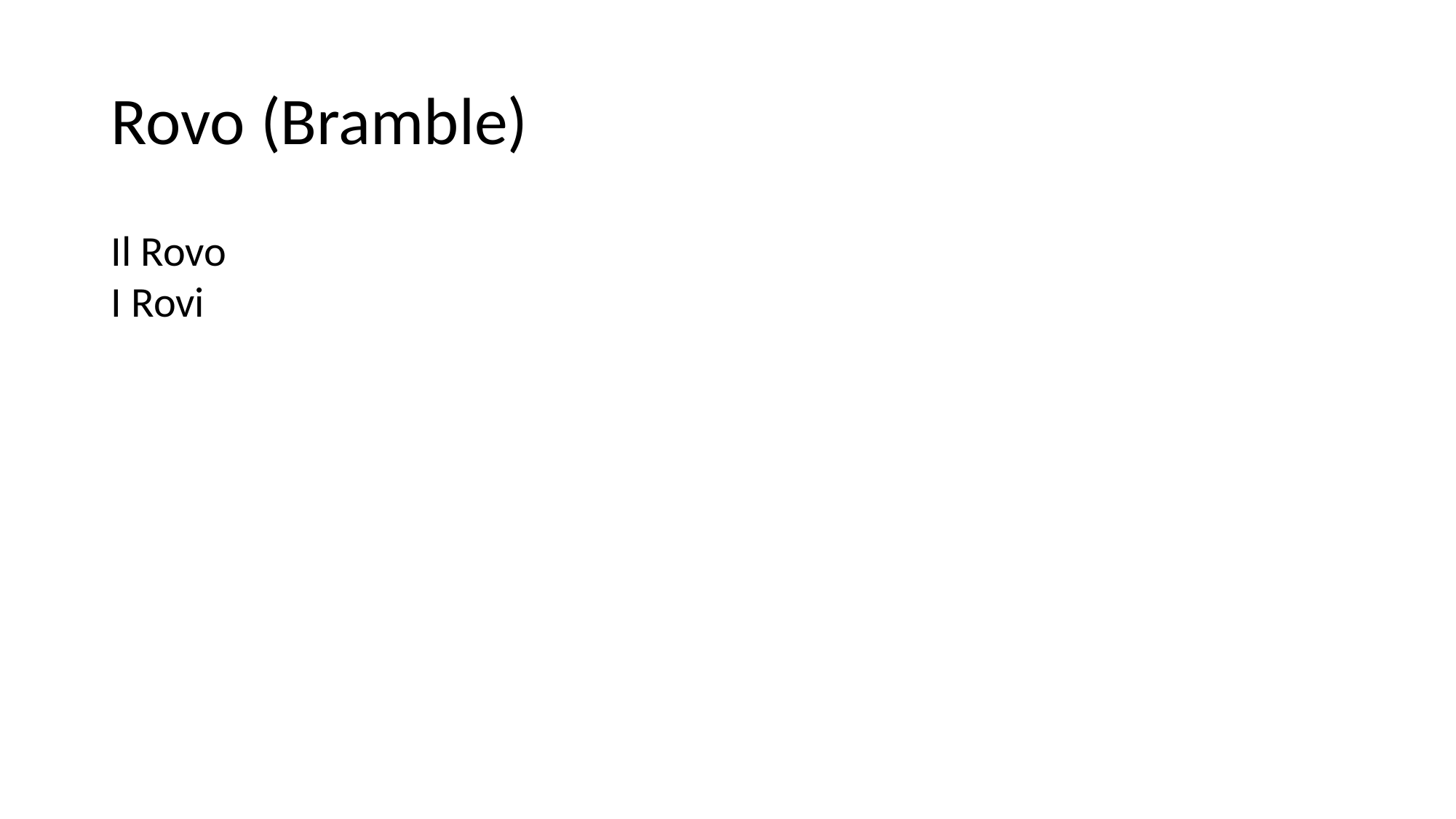

# Rovo (Bramble)
Il Rovo
I Rovi